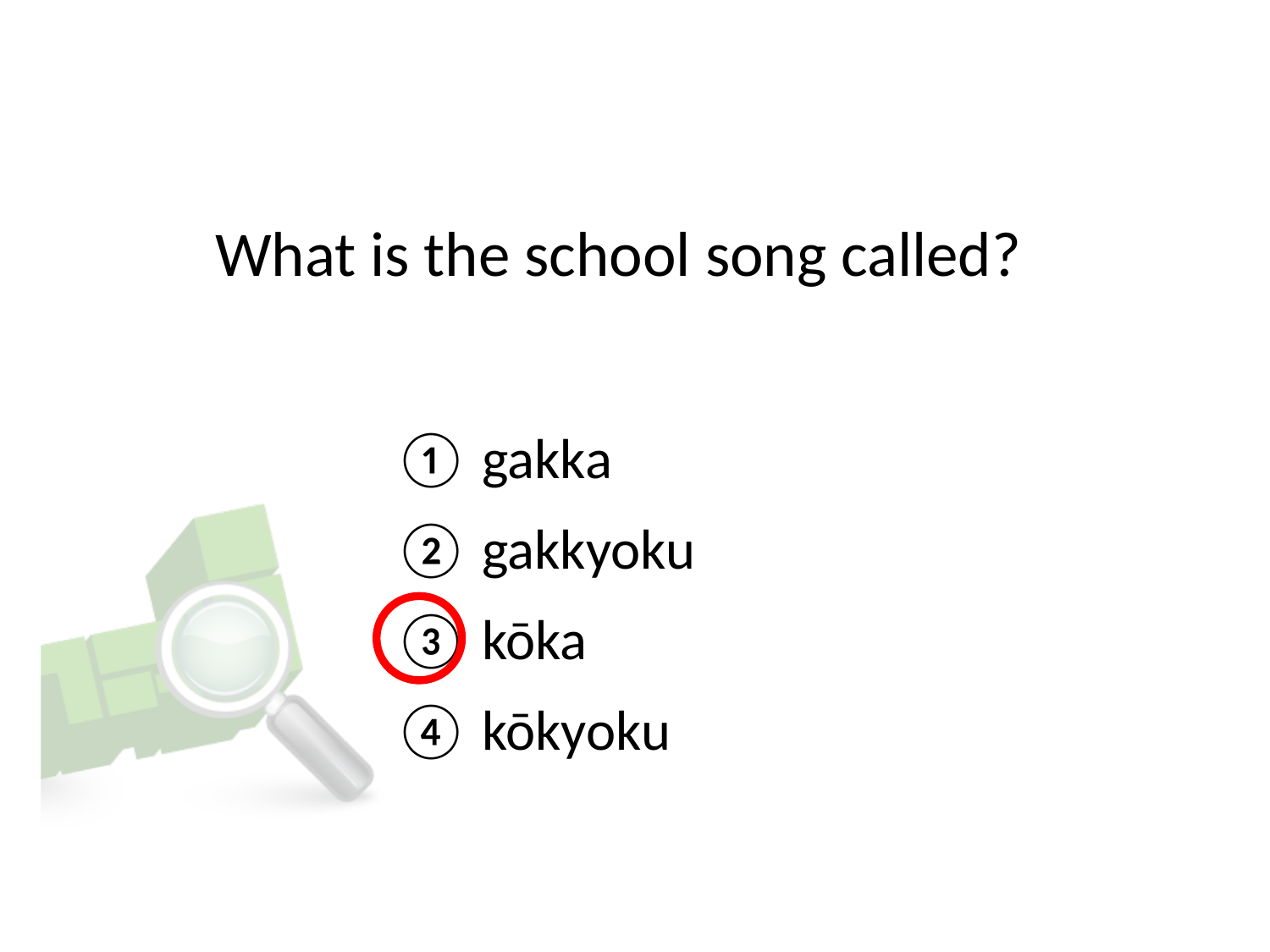

# What is the school song called?
① gakka
② gakkyoku
③ kōka
④ kōkyoku